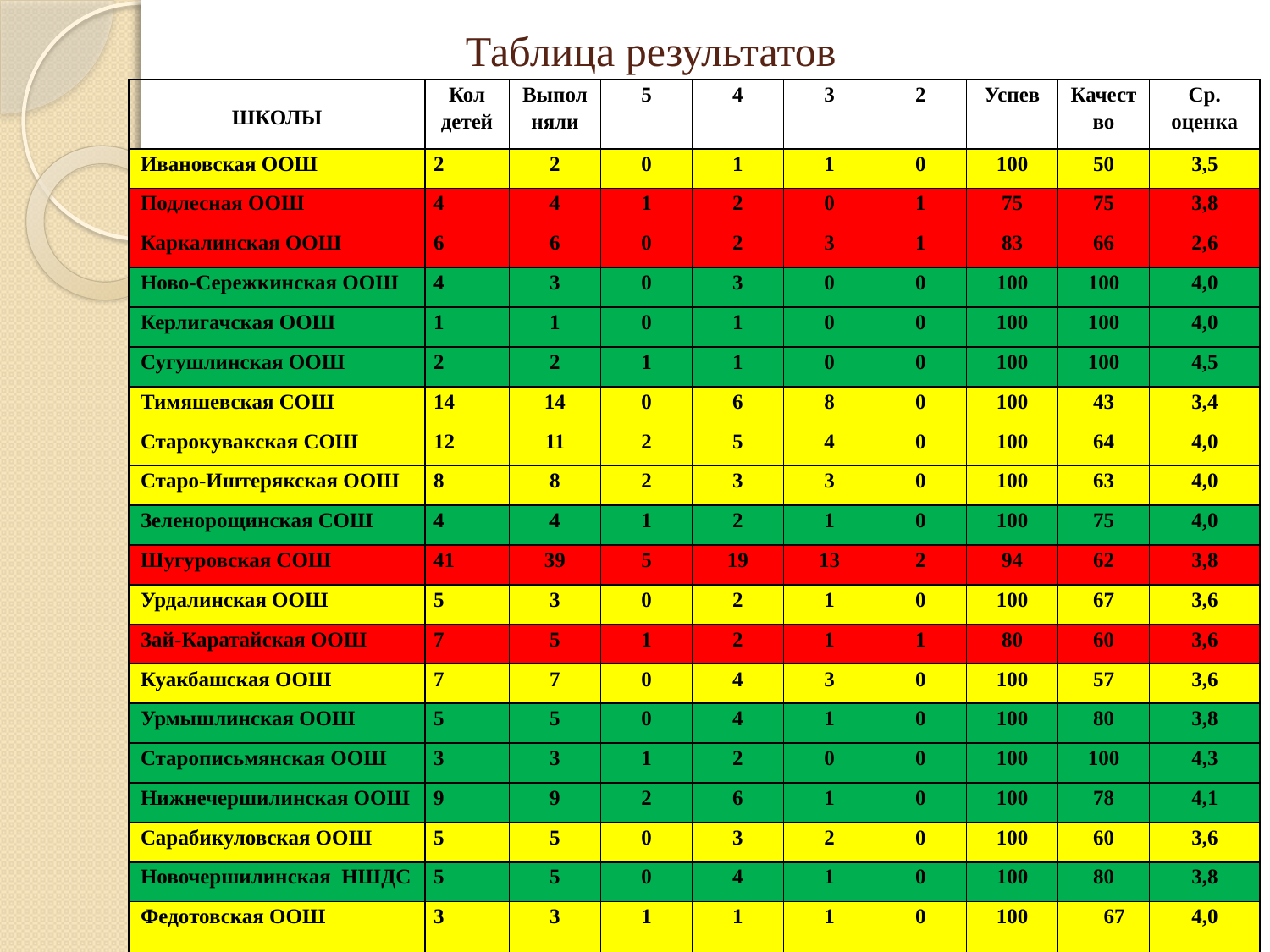

# Таблица результатов
| ШКОЛЫ | Кол детей | Выполняли | 5 | 4 | 3 | 2 | Успев | Качество | Ср. оценка |
| --- | --- | --- | --- | --- | --- | --- | --- | --- | --- |
| Ивановская ООШ | 2 | 2 | 0 | 1 | 1 | 0 | 100 | 50 | 3,5 |
| Подлесная ООШ | 4 | 4 | 1 | 2 | 0 | 1 | 75 | 75 | 3,8 |
| Каркалинская ООШ | 6 | 6 | 0 | 2 | 3 | 1 | 83 | 66 | 2,6 |
| Ново-Сережкинская ООШ | 4 | 3 | 0 | 3 | 0 | 0 | 100 | 100 | 4,0 |
| Керлигачская ООШ | 1 | 1 | 0 | 1 | 0 | 0 | 100 | 100 | 4,0 |
| Сугушлинская ООШ | 2 | 2 | 1 | 1 | 0 | 0 | 100 | 100 | 4,5 |
| Тимяшевская СОШ | 14 | 14 | 0 | 6 | 8 | 0 | 100 | 43 | 3,4 |
| Старокувакская СОШ | 12 | 11 | 2 | 5 | 4 | 0 | 100 | 64 | 4,0 |
| Старо-Иштерякская ООШ | 8 | 8 | 2 | 3 | 3 | 0 | 100 | 63 | 4,0 |
| Зеленорощинская СОШ | 4 | 4 | 1 | 2 | 1 | 0 | 100 | 75 | 4,0 |
| Шугуровская СОШ | 41 | 39 | 5 | 19 | 13 | 2 | 94 | 62 | 3,8 |
| Урдалинская ООШ | 5 | 3 | 0 | 2 | 1 | 0 | 100 | 67 | 3,6 |
| Зай-Каратайская ООШ | 7 | 5 | 1 | 2 | 1 | 1 | 80 | 60 | 3,6 |
| Куакбашская ООШ | 7 | 7 | 0 | 4 | 3 | 0 | 100 | 57 | 3,6 |
| Урмышлинская ООШ | 5 | 5 | 0 | 4 | 1 | 0 | 100 | 80 | 3,8 |
| Старописьмянская ООШ | 3 | 3 | 1 | 2 | 0 | 0 | 100 | 100 | 4,3 |
| Нижнечершилинская ООШ | 9 | 9 | 2 | 6 | 1 | 0 | 100 | 78 | 4,1 |
| Сарабикуловская ООШ | 5 | 5 | 0 | 3 | 2 | 0 | 100 | 60 | 3,6 |
| Новочершилинская НШДС | 5 | 5 | 0 | 4 | 1 | 0 | 100 | 80 | 3,8 |
| Федотовская ООШ | 3 | 3 | 1 | 1 | 1 | 0 | 100 | 67 | 4,0 |